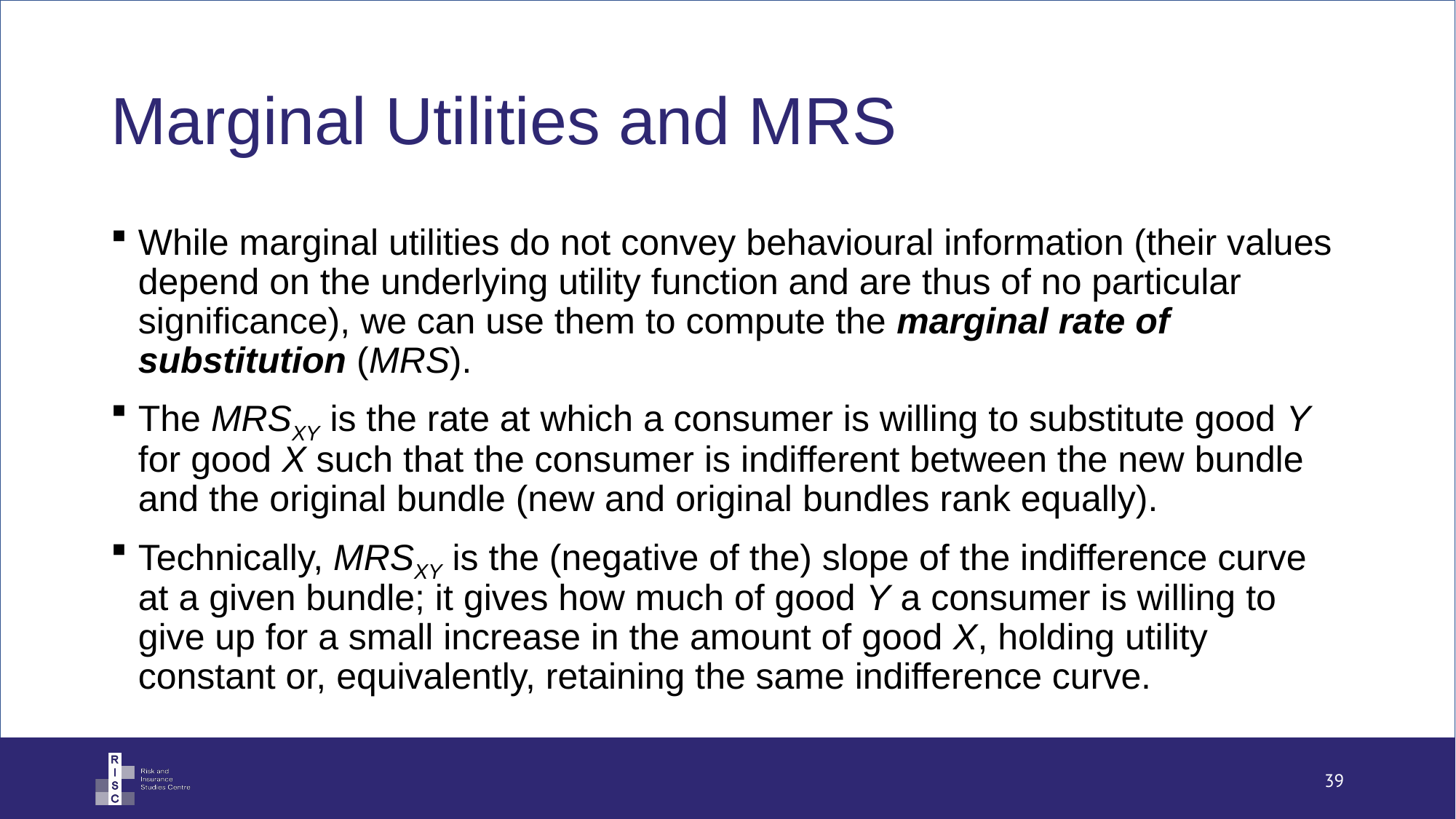

# Marginal Utilities and MRS
While marginal utilities do not convey behavioural information (their values depend on the underlying utility function and are thus of no particular significance), we can use them to compute the marginal rate of substitution (MRS).
The MRSXY is the rate at which a consumer is willing to substitute good Y for good X such that the consumer is indifferent between the new bundle and the original bundle (new and original bundles rank equally).
Technically, MRSXY is the (negative of the) slope of the indifference curve at a given bundle; it gives how much of good Y a consumer is willing to give up for a small increase in the amount of good X, holding utility constant or, equivalently, retaining the same indifference curve.
39